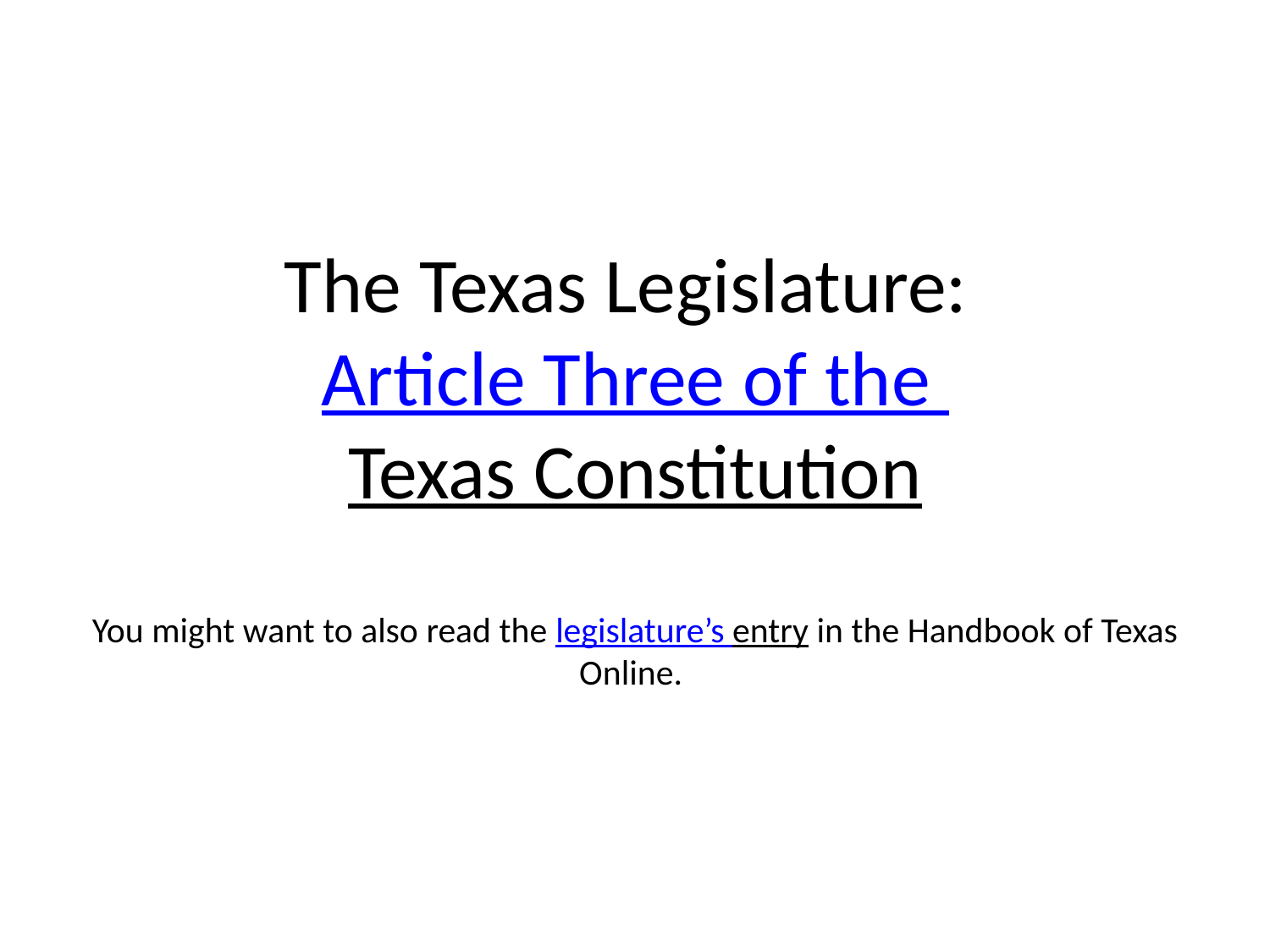

# The Texas Legislature: Article Three of the Texas Constitution You might want to also read the legislature’s entry in the Handbook of Texas Online.